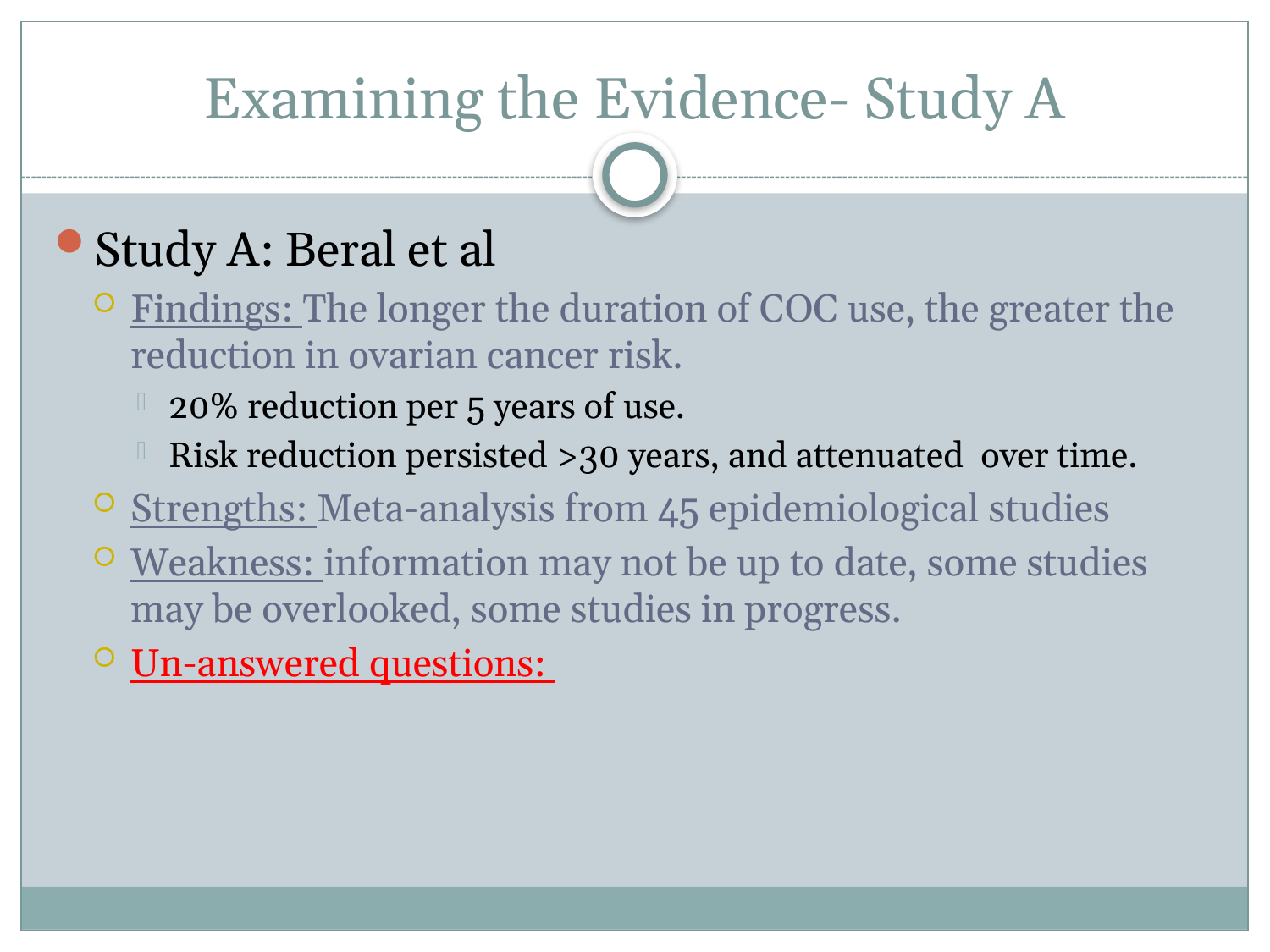

# Examining the Evidence- Study A
Study A: Beral et al
Findings: The longer the duration of COC use, the greater the reduction in ovarian cancer risk.
20% reduction per 5 years of use.
Risk reduction persisted >30 years, and attenuated  over time.
Strengths: Meta-analysis from 45 epidemiological studies
Weakness: information may not be up to date, some studies may be overlooked, some studies in progress.
Un-answered questions: